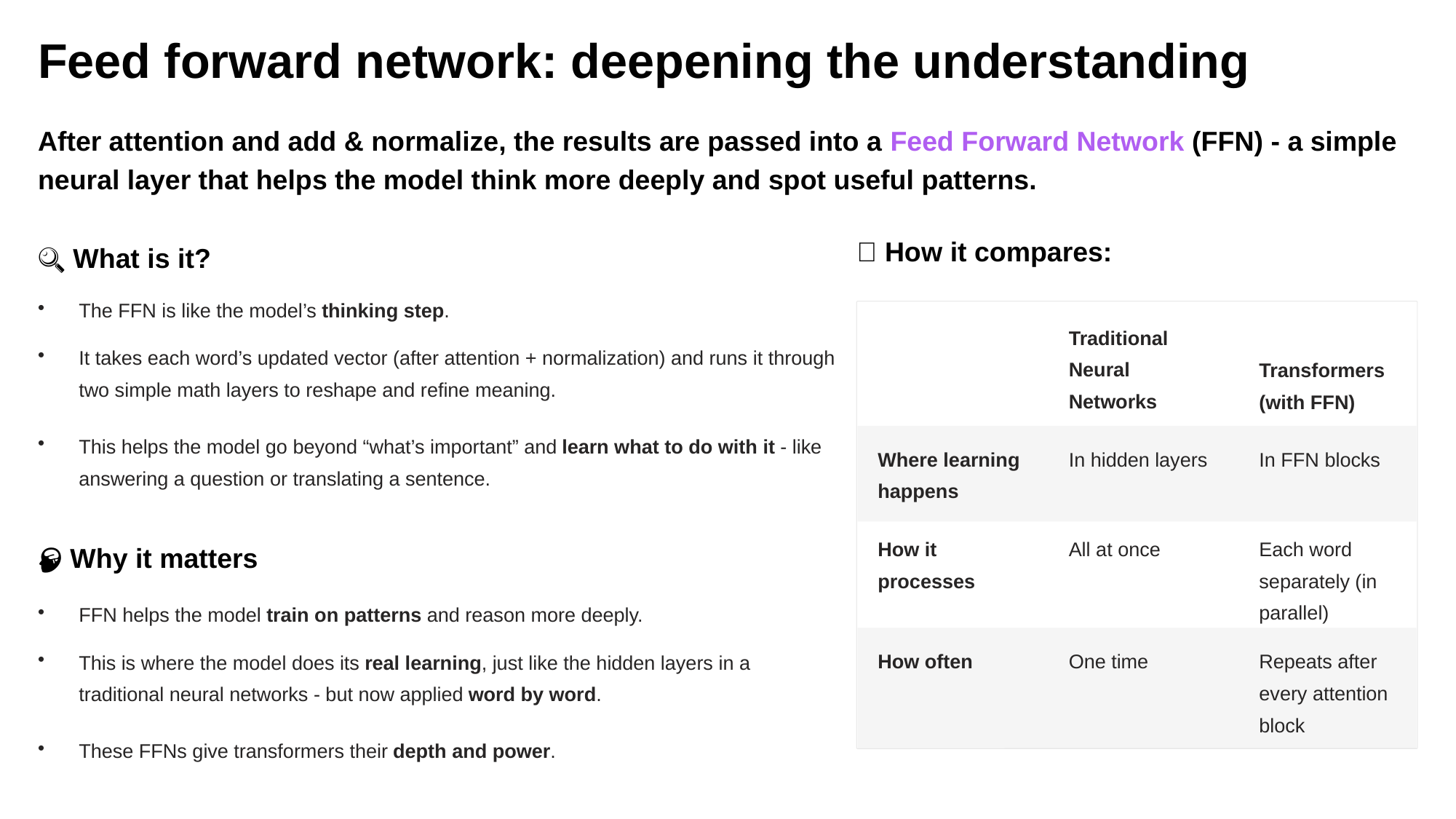

Feed forward network: deepening the understanding
After attention and add & normalize, the results are passed into a Feed Forward Network (FFN) - a simple neural layer that helps the model think more deeply and spot useful patterns.
🔍 What is it?
🧱 How it compares:
The FFN is like the model’s thinking step.

Traditional Neural Networks
It takes each word’s updated vector (after attention + normalization) and runs it through two simple math layers to reshape and refine meaning.
Transformers (with FFN)
This helps the model go beyond “what’s important” and learn what to do with it - like answering a question or translating a sentence.

Where learning happens
In hidden layers
In FFN blocks
How it processes
All at once
Each word separately (in parallel)
🧠 Why it matters
FFN helps the model train on patterns and reason more deeply.

How often
One time
Repeats after every attention block
This is where the model does its real learning, just like the hidden layers in a traditional neural networks - but now applied word by word.
These FFNs give transformers their depth and power.